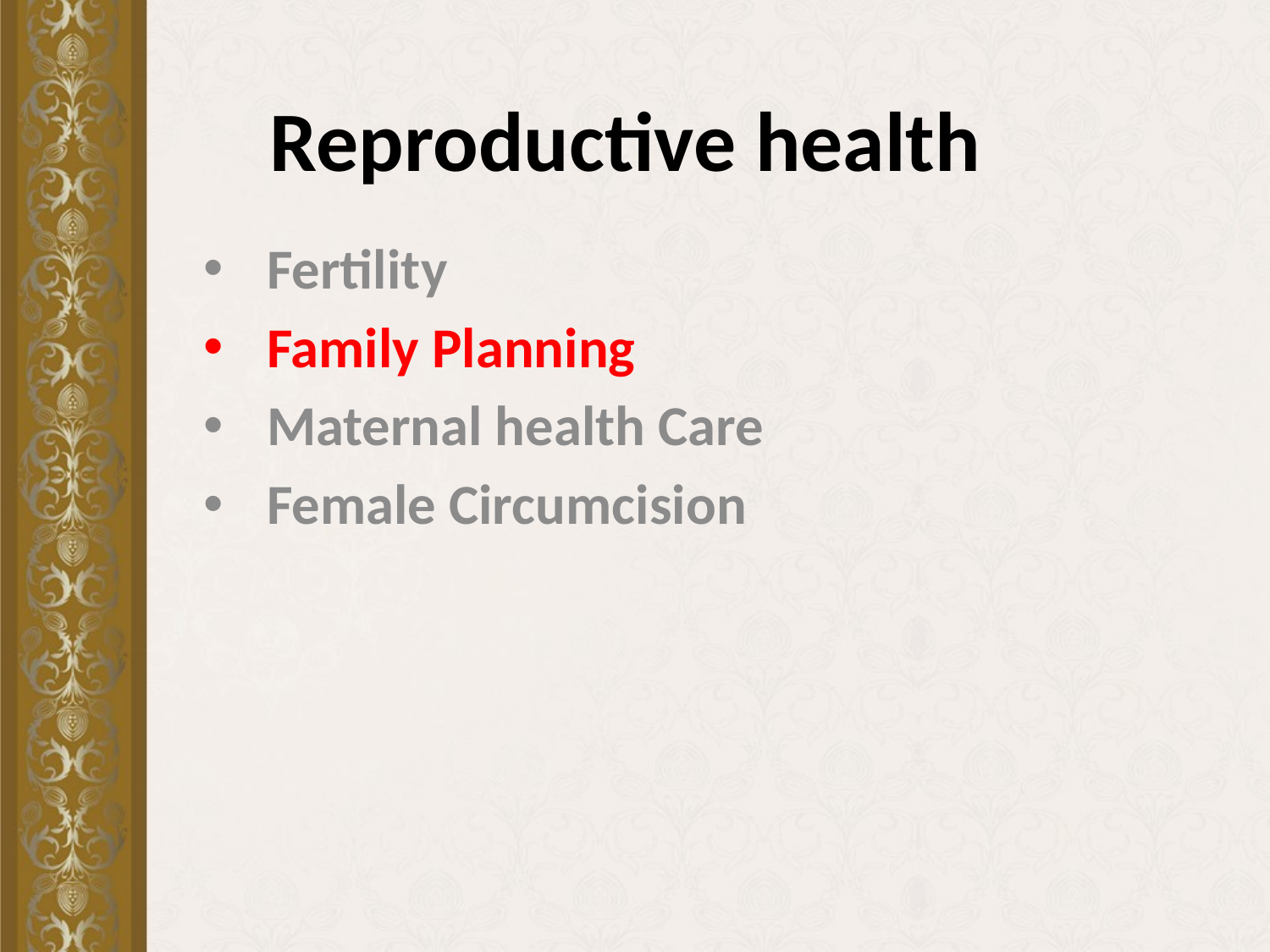

# Reproductive health
Fertility
Family Planning
Maternal health Care
Female Circumcision